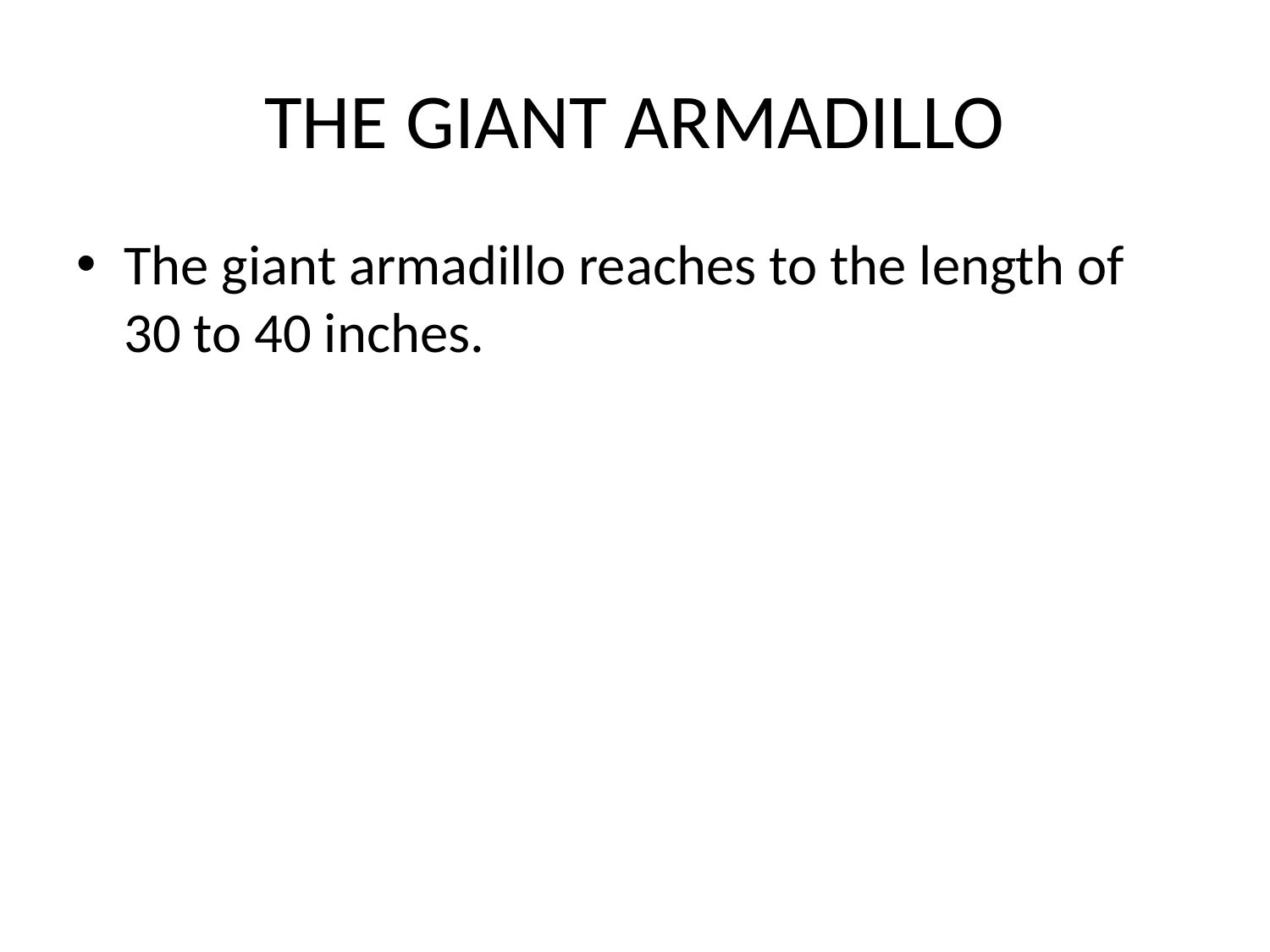

# THE GIANT ARMADILLO
The giant armadillo reaches to the length of 30 to 40 inches.